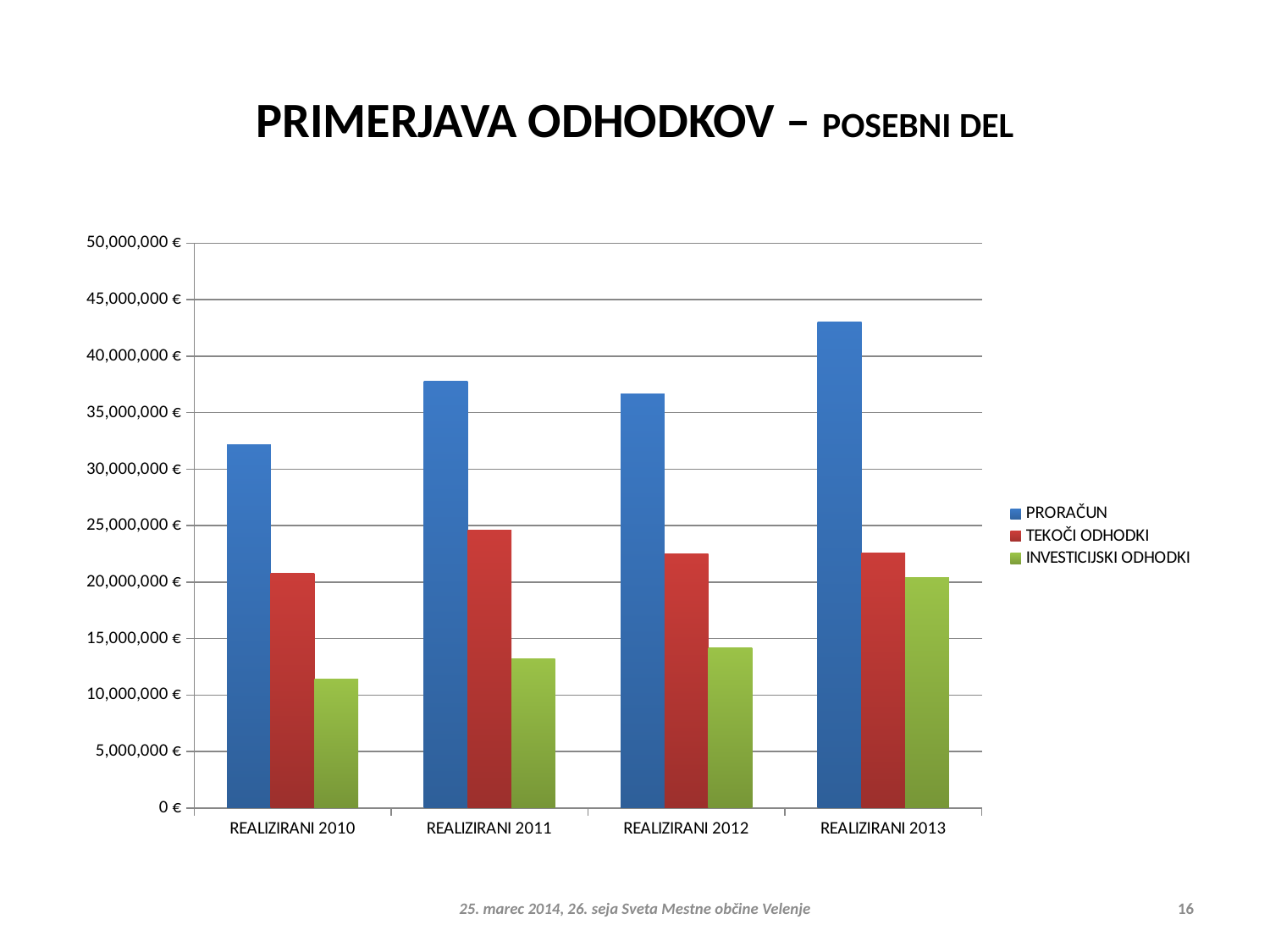

# PRIMERJAVA ODHODKOV – POSEBNI DEL

### Chart

| Category | PRORAČUN | TEKOČI ODHODKI | INVESTICIJSKI ODHODKI |
|---|---|---|---|
| REALIZIRANI 2010 | 32199751.0 | 20794463.0 | 11405288.0 |
| REALIZIRANI 2011 | 37758997.0 | 24580828.0 | 13178169.0 |
| REALIZIRANI 2012 | 36649062.0 | 22495206.0 | 14153856.0 |
| REALIZIRANI 2013 | 43042591.0 | 22612476.0 | 20430115.0 |
25. marec 2014, 26. seja Sveta Mestne občine Velenje
16